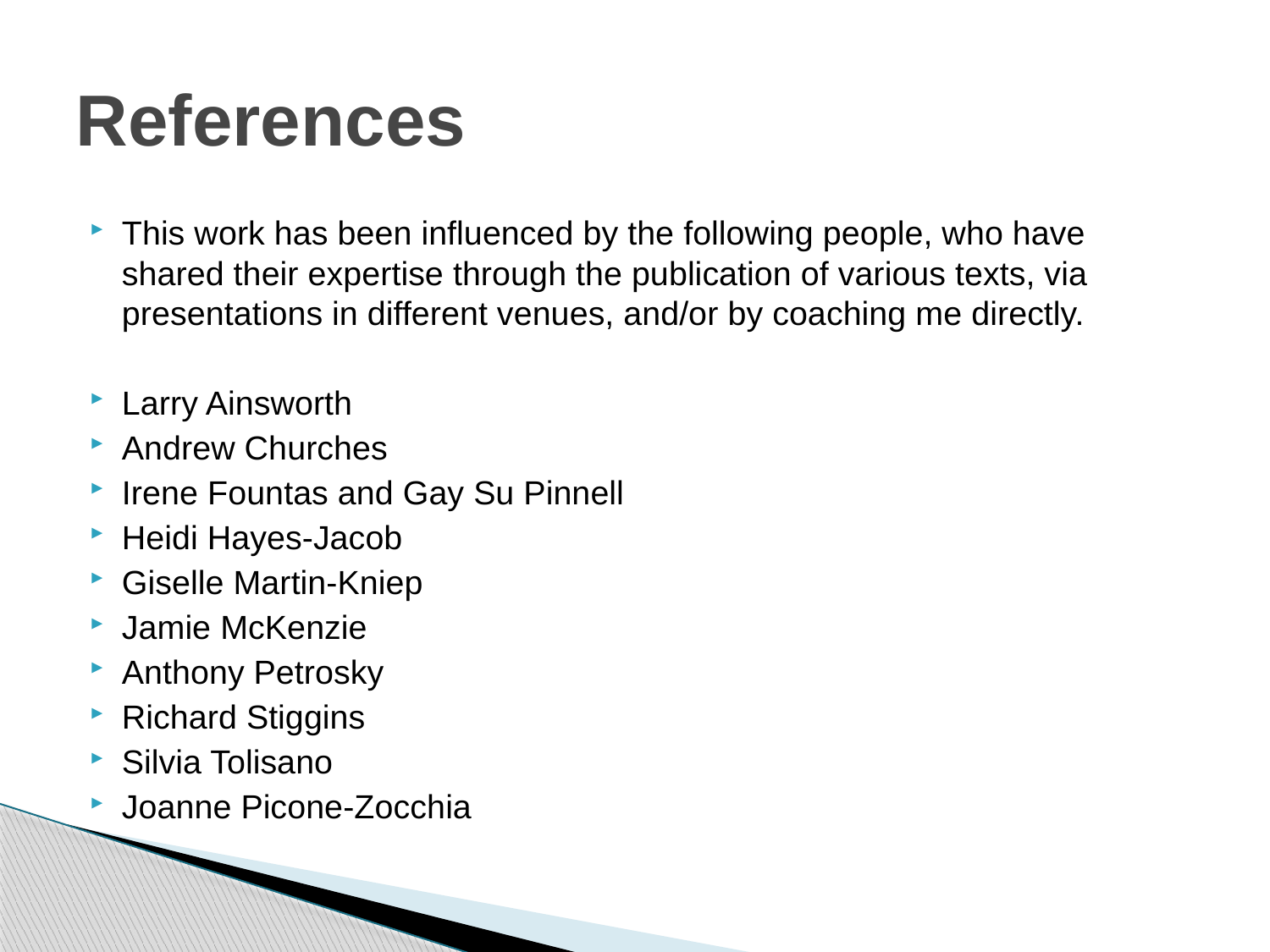

# References
This work has been influenced by the following people, who have shared their expertise through the publication of various texts, via presentations in different venues, and/or by coaching me directly.

Larry Ainsworth
Andrew Churches
Irene Fountas and Gay Su Pinnell
Heidi Hayes-Jacob
Giselle Martin-Kniep
Jamie McKenzie
Anthony Petrosky
Richard Stiggins
Silvia Tolisano
Joanne Picone-Zocchia